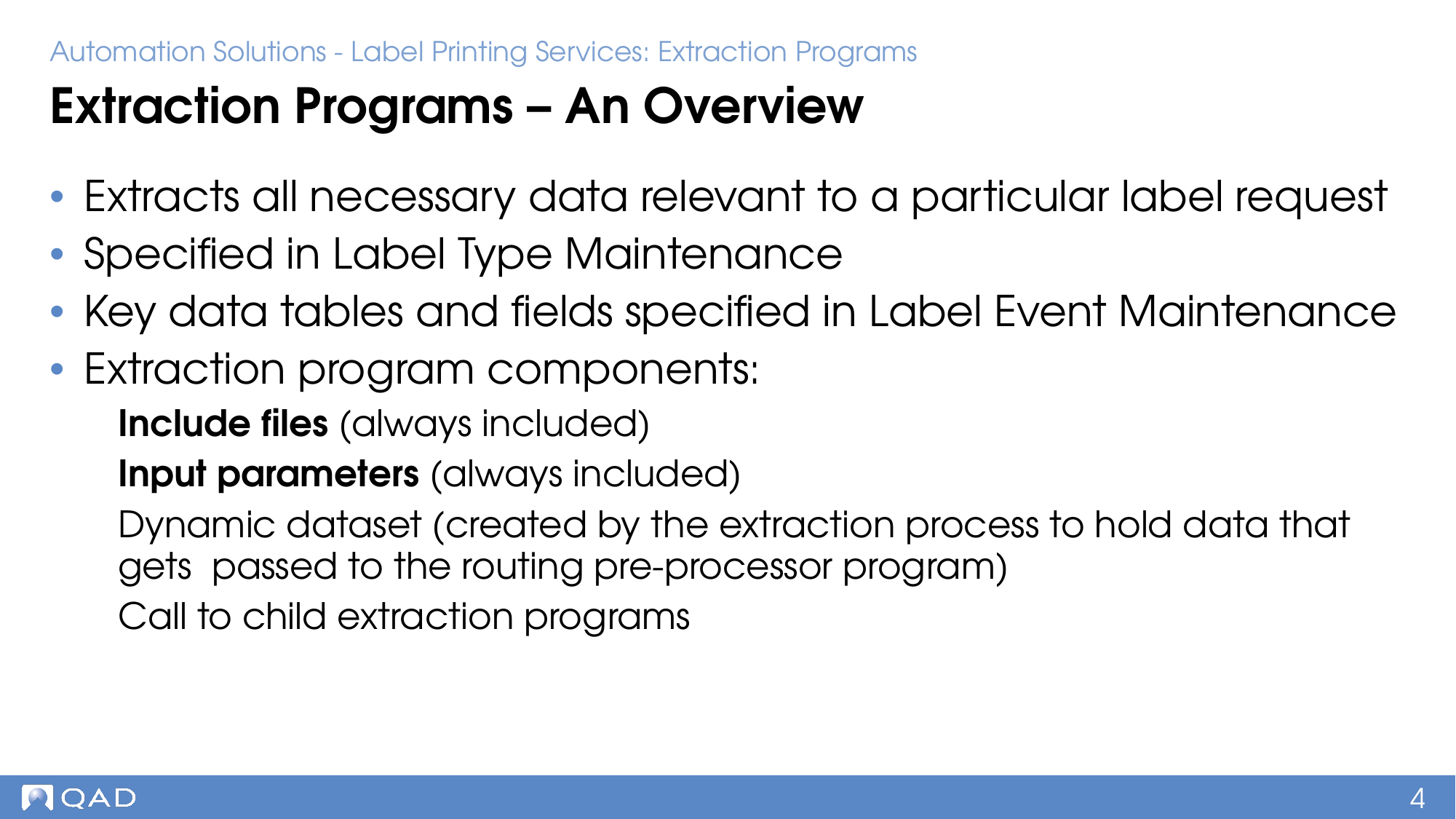

Automation Solutions - Label Printing Services: Extraction Programs
# Extraction Programs – An Overview
Extracts all necessary data relevant to a particular label request
Specified in Label Type Maintenance
Key data tables and fields specified in Label Event Maintenance
Extraction program components:
Include files (always included)
Input parameters (always included)
Dynamic dataset (created by the extraction process to hold data that gets  passed to the routing pre-processor program)
Call to child extraction programs

4